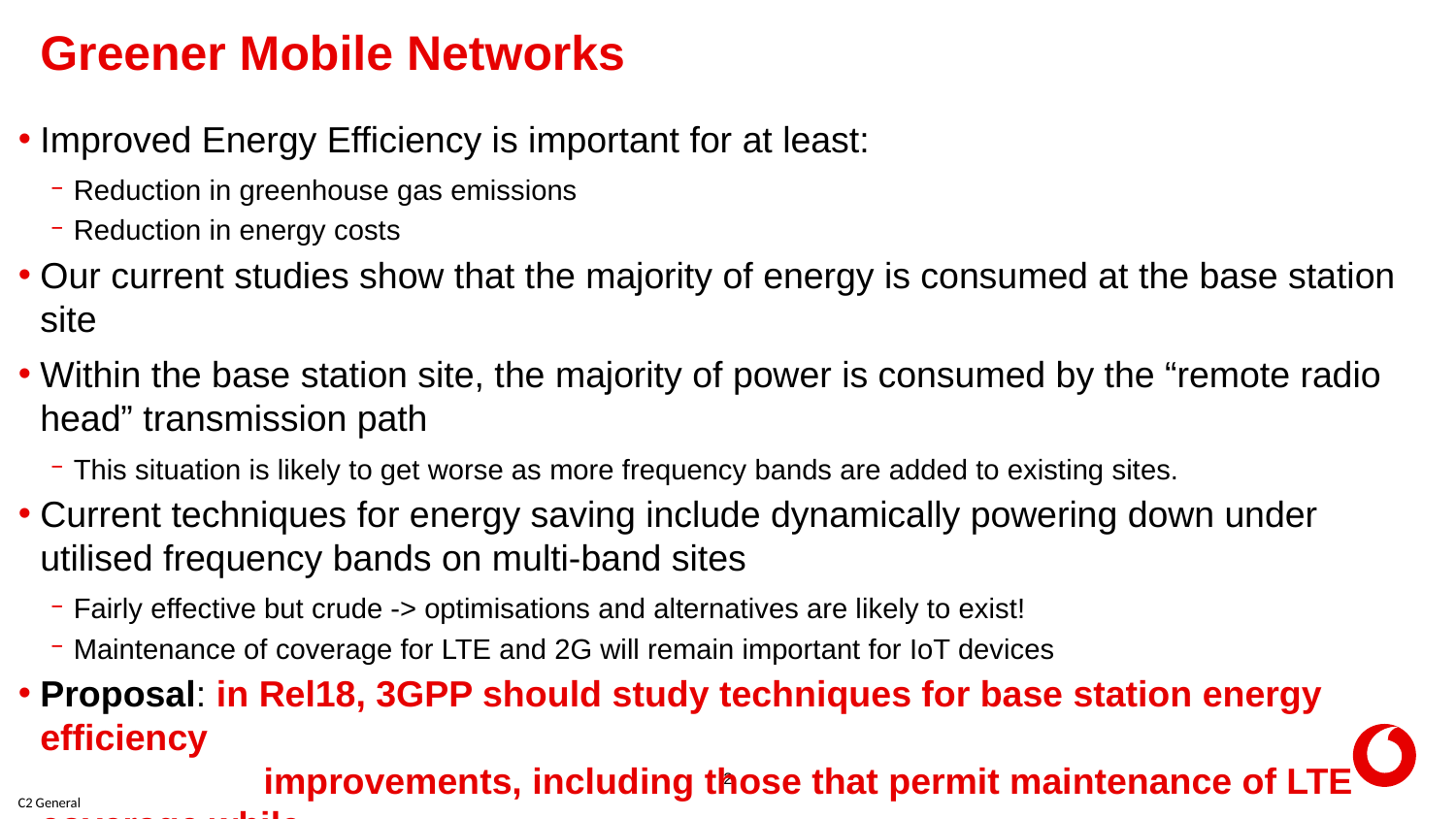

# Greener Mobile Networks
Improved Energy Efficiency is important for at least:
Reduction in greenhouse gas emissions
Reduction in energy costs
Our current studies show that the majority of energy is consumed at the base station site
Within the base station site, the majority of power is consumed by the “remote radio head” transmission path
This situation is likely to get worse as more frequency bands are added to existing sites.
Current techniques for energy saving include dynamically powering down under utilised frequency bands on multi-band sites
Fairly effective but crude -> optimisations and alternatives are likely to exist!
Maintenance of coverage for LTE and 2G will remain important for IoT devices
Proposal: in Rel18, 3GPP should study techniques for base station energy efficiency
                      improvements, including those that permit maintenance of LTE coverage while
                      delivering NR (e.g. using DSS)

2